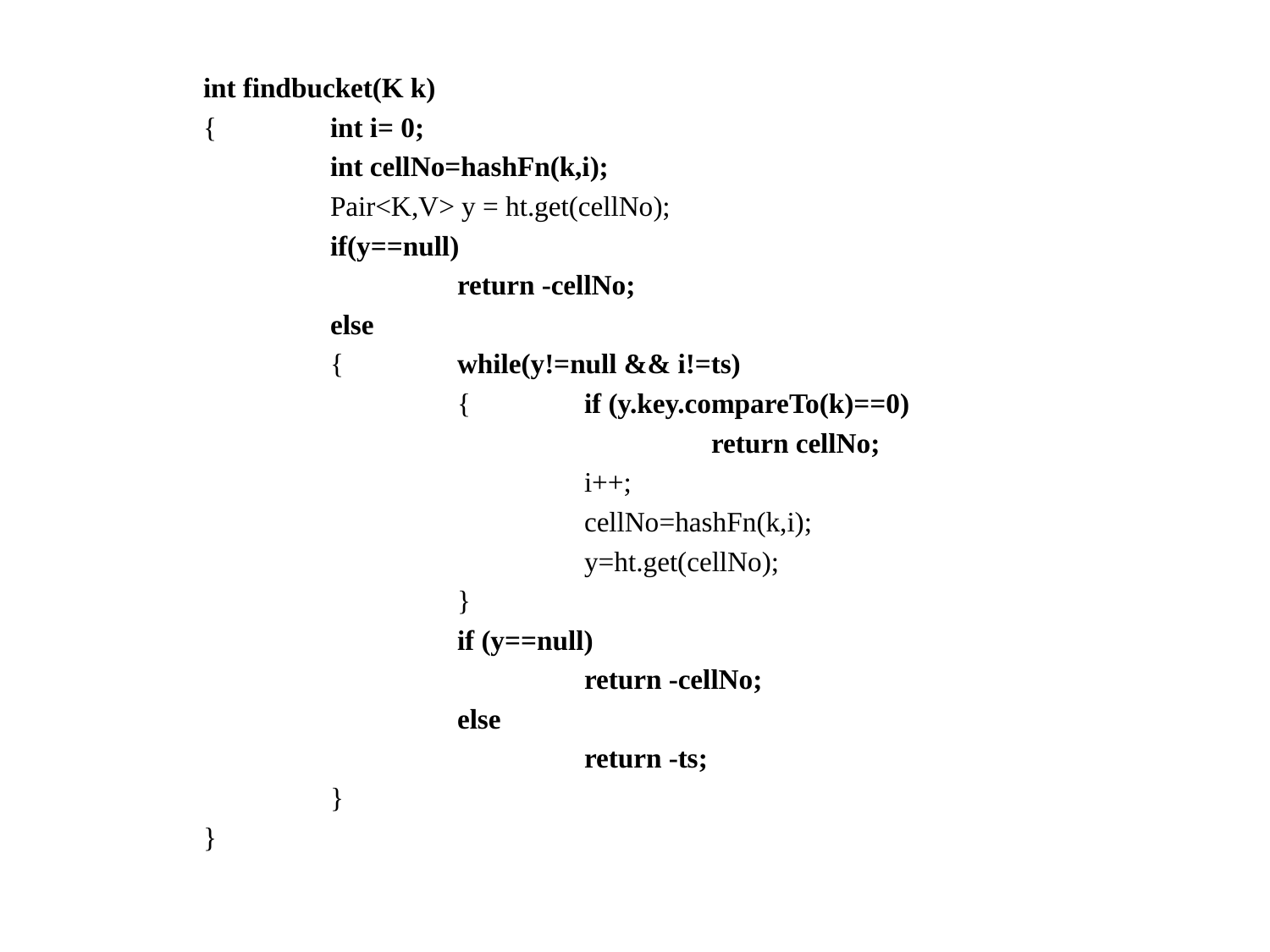

int findbucket(K k)
	{	int i= 0;
		int cellNo=hashFn(k,i);
		Pair<K,V> y = ht.get(cellNo);
		if(y==null)
			return -cellNo;
		else
		{	while(y!=null && i!=ts)
			{	if (y.key.compareTo(k)==0)
					return cellNo;
				i++;
				cellNo=hashFn(k,i);
				y=ht.get(cellNo);
			}
			if (y==null)
				return -cellNo;
			else
				return -ts;
		}
	}